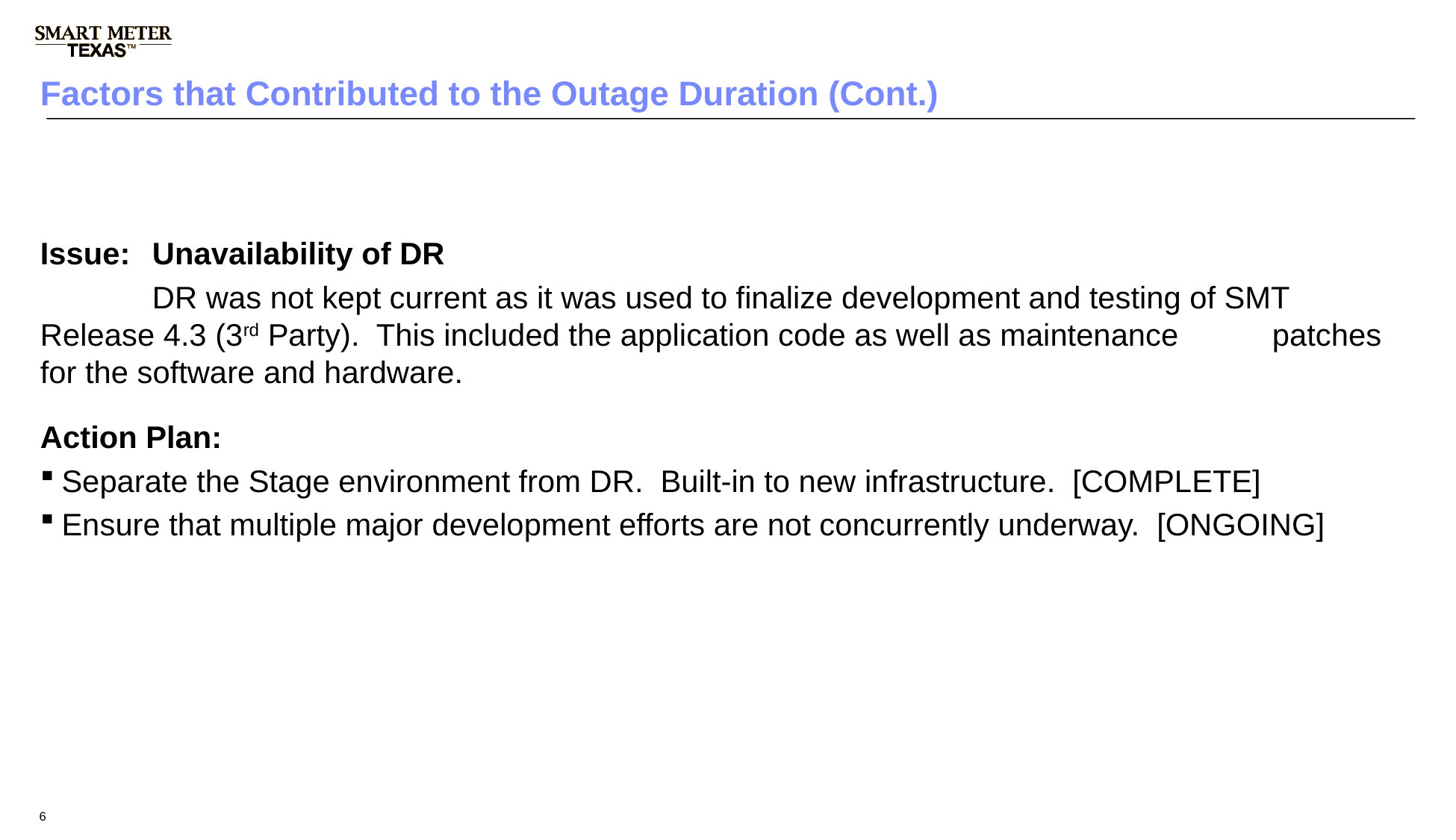

# Factors that Contributed to the Outage Duration (Cont.)
Issue:	Unavailability of DR
	DR was not kept current as it was used to finalize development and testing of SMT 	Release 4.3 (3rd Party).  This included the application code as well as maintenance 	patches for the software and hardware.
Action Plan:
Separate the Stage environment from DR.  Built-in to new infrastructure.  [COMPLETE]
Ensure that multiple major development efforts are not concurrently underway.  [ONGOING]
6